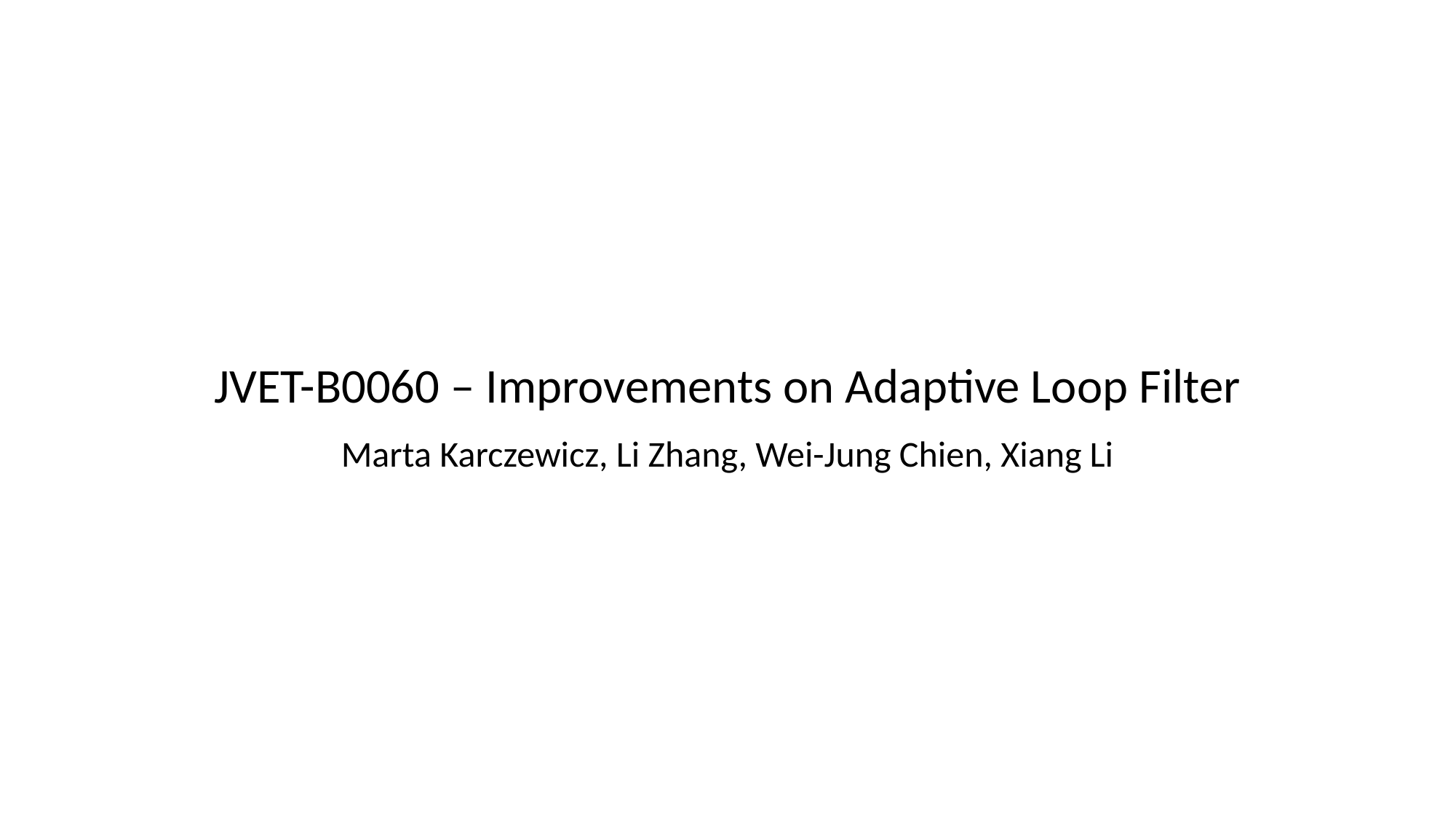

# JVET-B0060 – Improvements on Adaptive Loop Filter
Marta Karczewicz, Li Zhang, Wei-Jung Chien, Xiang Li